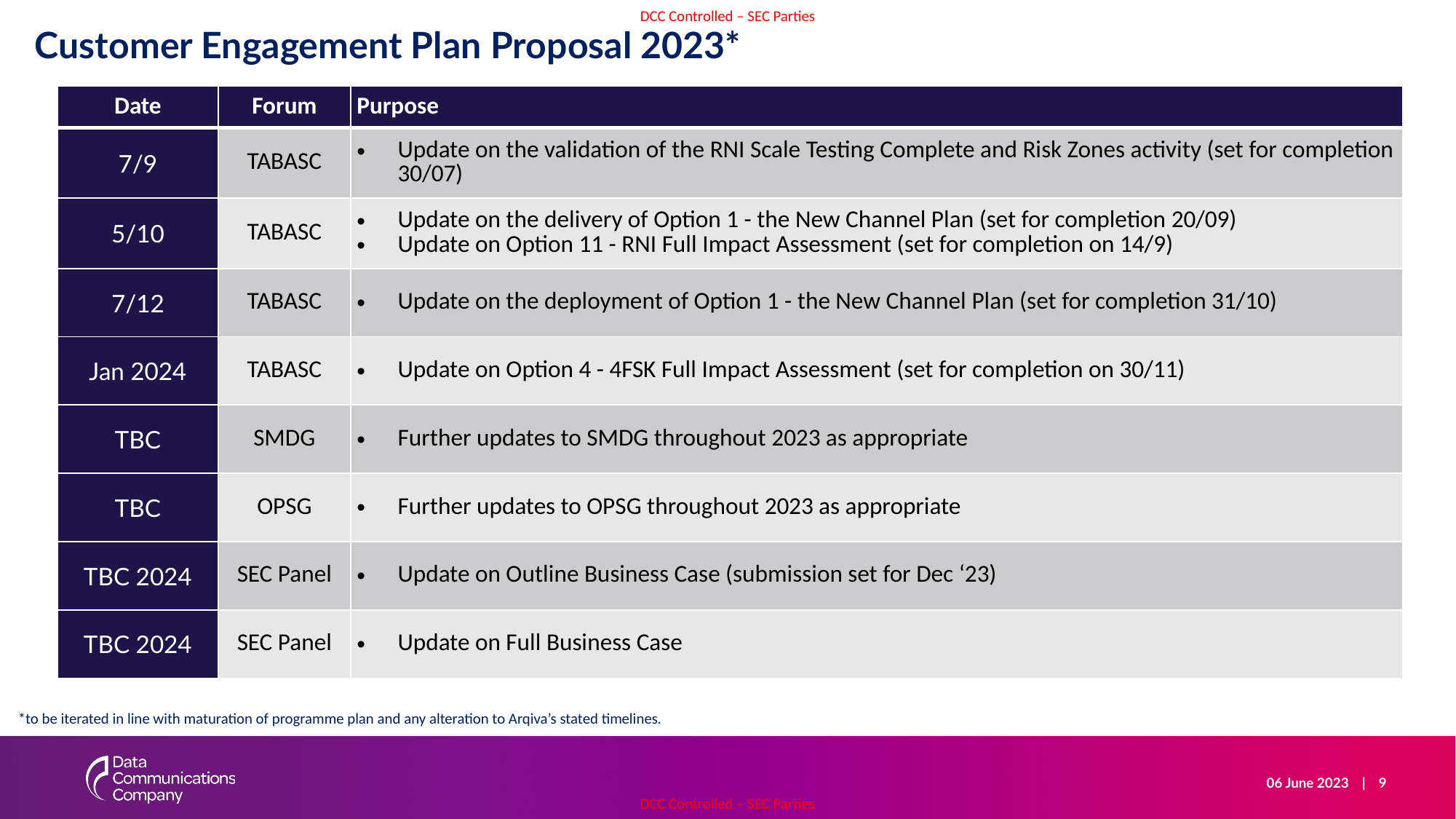

# Customer Engagement Plan Proposal 2023*
| Date | Forum | Purpose |
| --- | --- | --- |
| 7/9 | TABASC | Update on the validation of the RNI Scale Testing Complete and Risk Zones activity (set for completion 30/07) |
| 5/10 | TABASC | Update on the delivery of Option 1 - the New Channel Plan (set for completion 20/09) Update on Option 11 - RNI Full Impact Assessment (set for completion on 14/9) |
| 7/12 | TABASC | Update on the deployment of Option 1 - the New Channel Plan (set for completion 31/10) |
| Jan 2024 | TABASC | Update on Option 4 - 4FSK Full Impact Assessment (set for completion on 30/11) |
| TBC | SMDG | Further updates to SMDG throughout 2023 as appropriate |
| TBC | OPSG | Further updates to OPSG throughout 2023 as appropriate |
| TBC 2024 | SEC Panel | Update on Outline Business Case (submission set for Dec ‘23) |
| TBC 2024 | SEC Panel | Update on Full Business Case |
*to be iterated in line with maturation of programme plan and any alteration to Arqiva’s stated timelines.